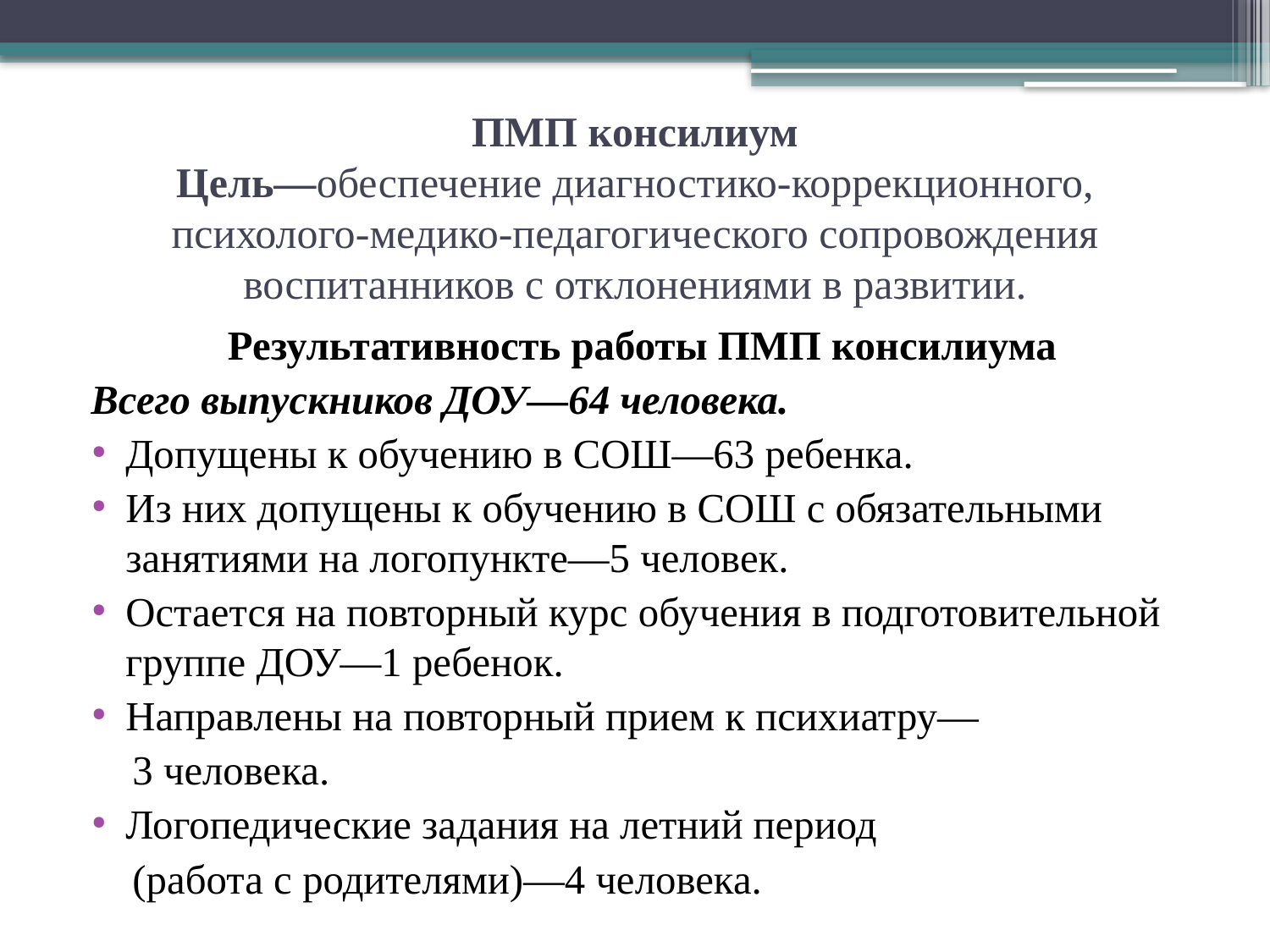

# ПМП консилиум Цель—обеспечение диагностико-коррекционного, психолого-медико-педагогического сопровождения воспитанников с отклонениями в развитии.
Результативность работы ПМП консилиума
Всего выпускников ДОУ—64 человека.
Допущены к обучению в СОШ—63 ребенка.
Из них допущены к обучению в СОШ с обязательными занятиями на логопункте—5 человек.
Остается на повторный курс обучения в подготовительной группе ДОУ—1 ребенок.
Направлены на повторный прием к психиатру—
    3 человека.
Логопедические задания на летний период
    (работа с родителями)—4 человека.